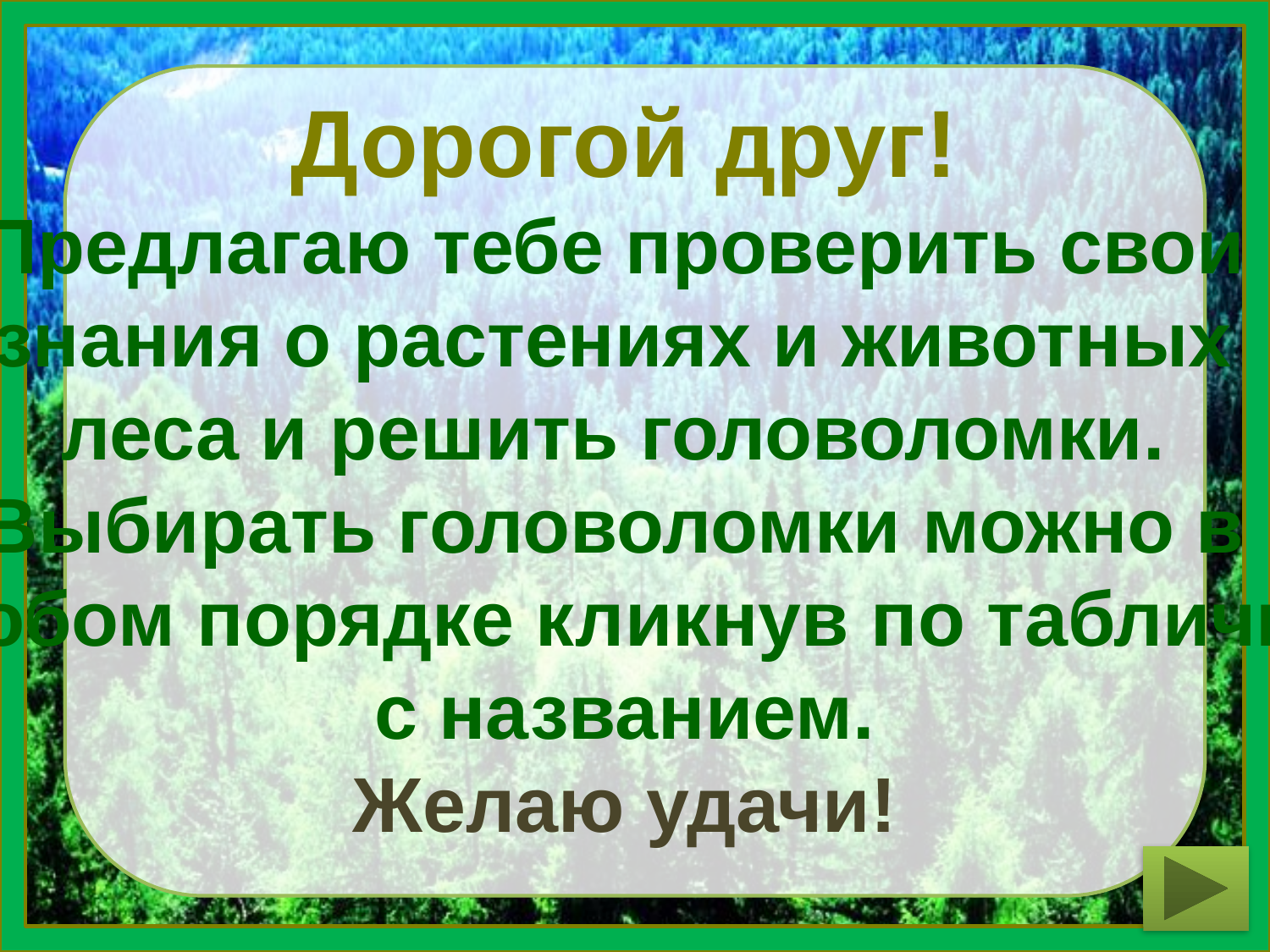

Дорогой друг!
Предлагаю тебе проверить свои
знания о растениях и животных
леса и решить головоломки.
Выбирать головоломки можно в
любом порядке кликнув по табличке
с названием.
Желаю удачи!